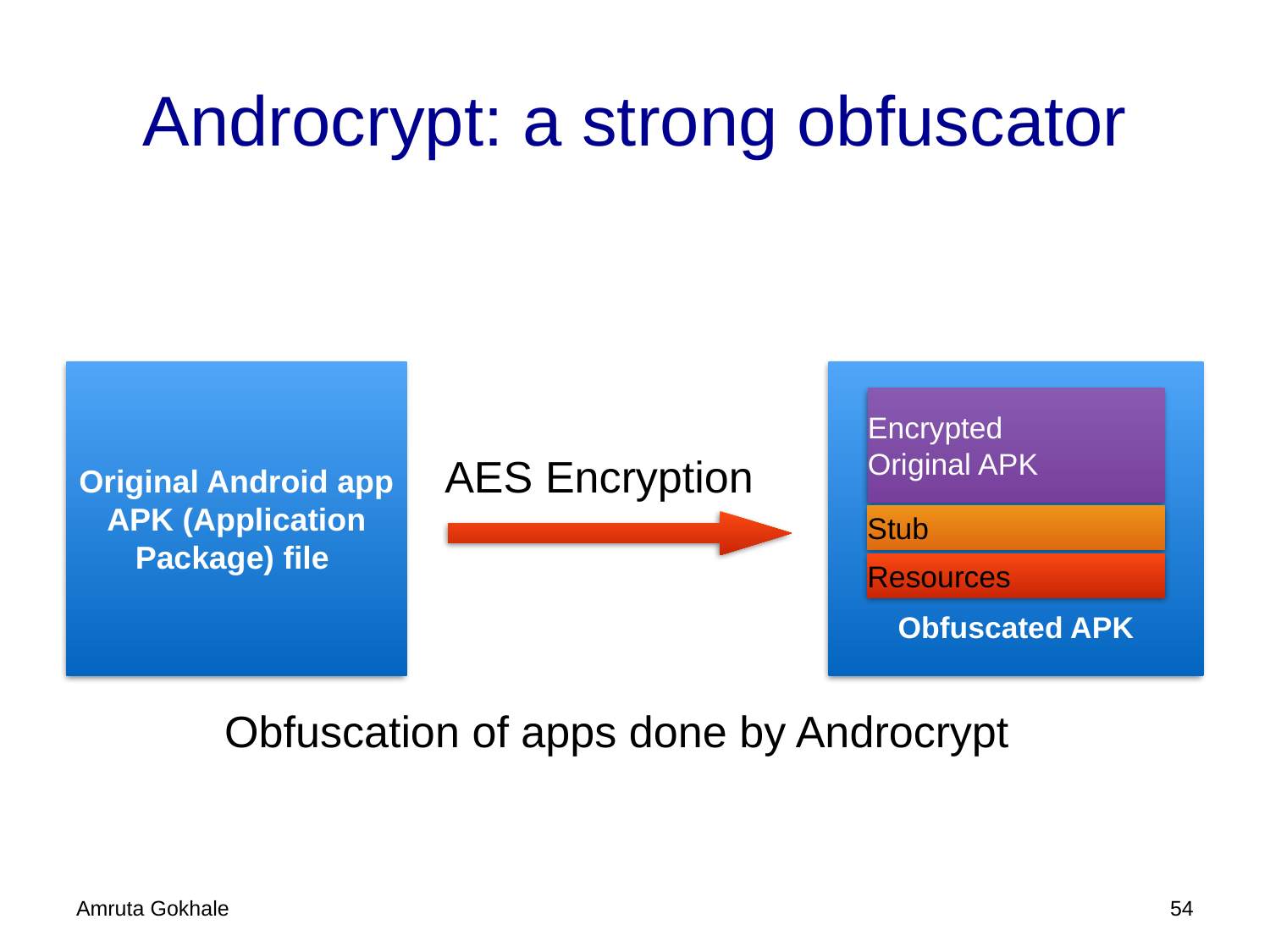

# Androcrypt: a strong obfuscator
Original Android app APK (Application Package) file

Obfuscated APK
Encrypted
Original APK
AES Encryption
Stub

Resources
Obfuscation of apps done by Androcrypt
Amruta Gokhale
54